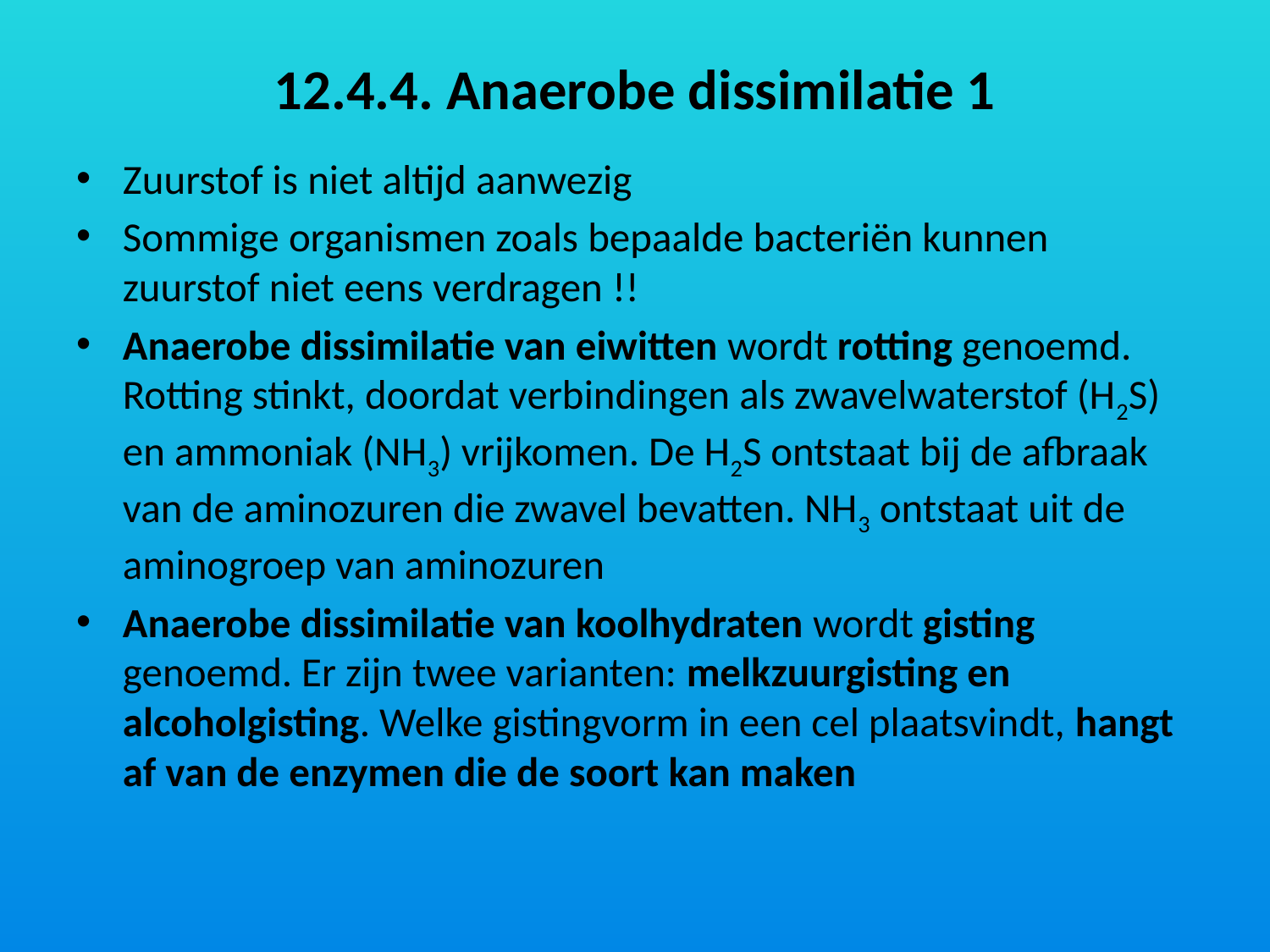

# 12.4.4. Anaerobe dissimilatie 1
Zuurstof is niet altijd aanwezig
Sommige organismen zoals bepaalde bacteriën kunnen zuurstof niet eens verdragen !!
Anaerobe dissimilatie van eiwitten wordt rotting genoemd. Rotting stinkt, doordat verbindingen als zwavelwaterstof (H2S) en ammoniak (NH3) vrijkomen. De H2S ontstaat bij de afbraak van de aminozuren die zwavel bevatten. NH3 ontstaat uit de aminogroep van aminozuren
Anaerobe dissimilatie van koolhydraten wordt gisting genoemd. Er zijn twee varianten: melkzuurgisting en alcoholgisting. Welke gistingvorm in een cel plaatsvindt, hangt af van de enzymen die de soort kan maken